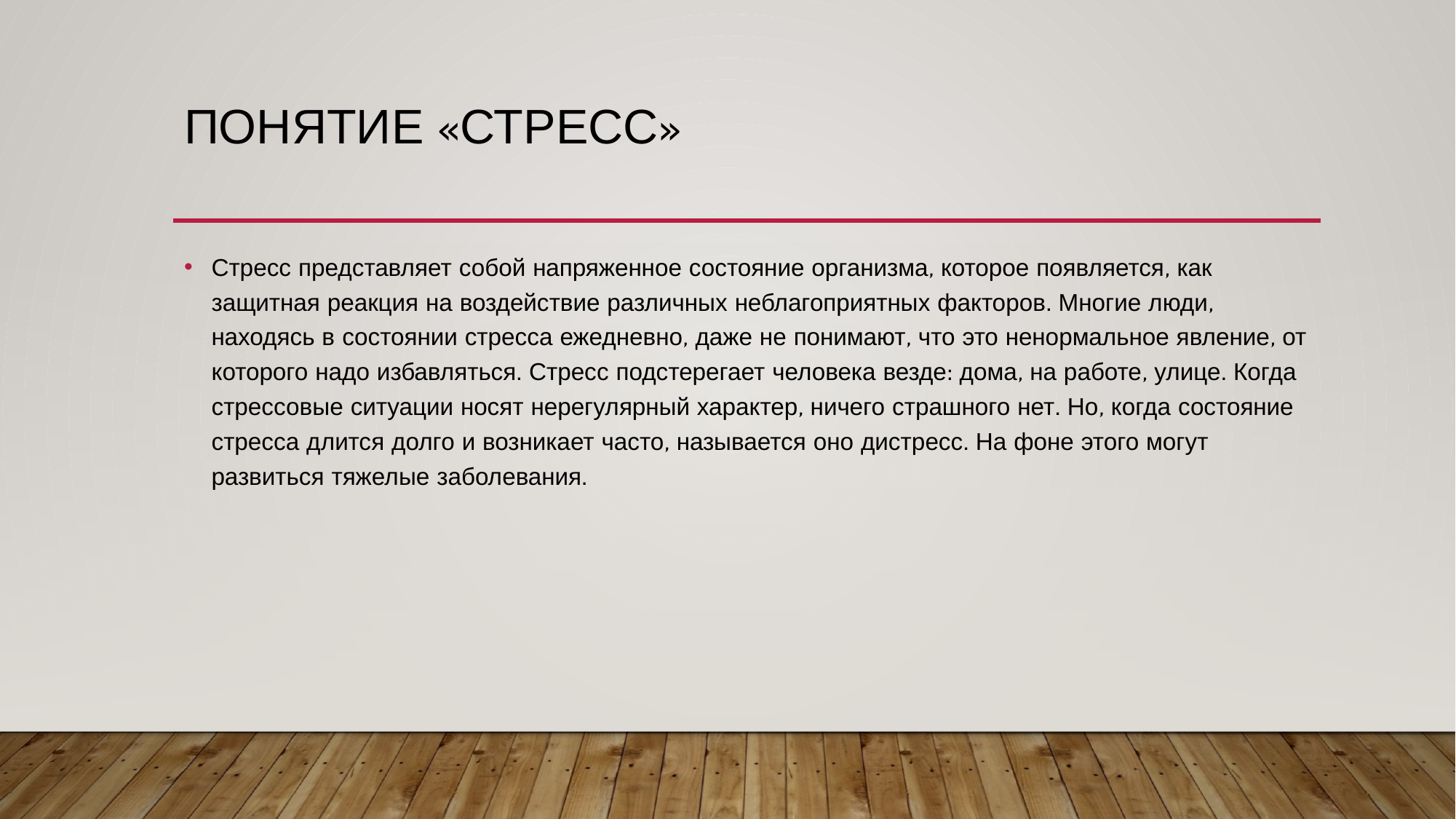

# Понятие «стресс»
Стресс представляет собой напряженное состояние организма, которое появляется, как защитная реакция на воздействие различных неблагоприятных факторов. Многие люди, находясь в состоянии стресса ежедневно, даже не понимают, что это ненормальное явление, от которого надо избавляться. Стресс подстерегает человека везде: дома, на работе, улице. Когда стрессовые ситуации носят нерегулярный характер, ничего страшного нет. Но, когда состояние стресса длится долго и возникает часто, называется оно дистресс. На фоне этого могут развиться тяжелые заболевания.